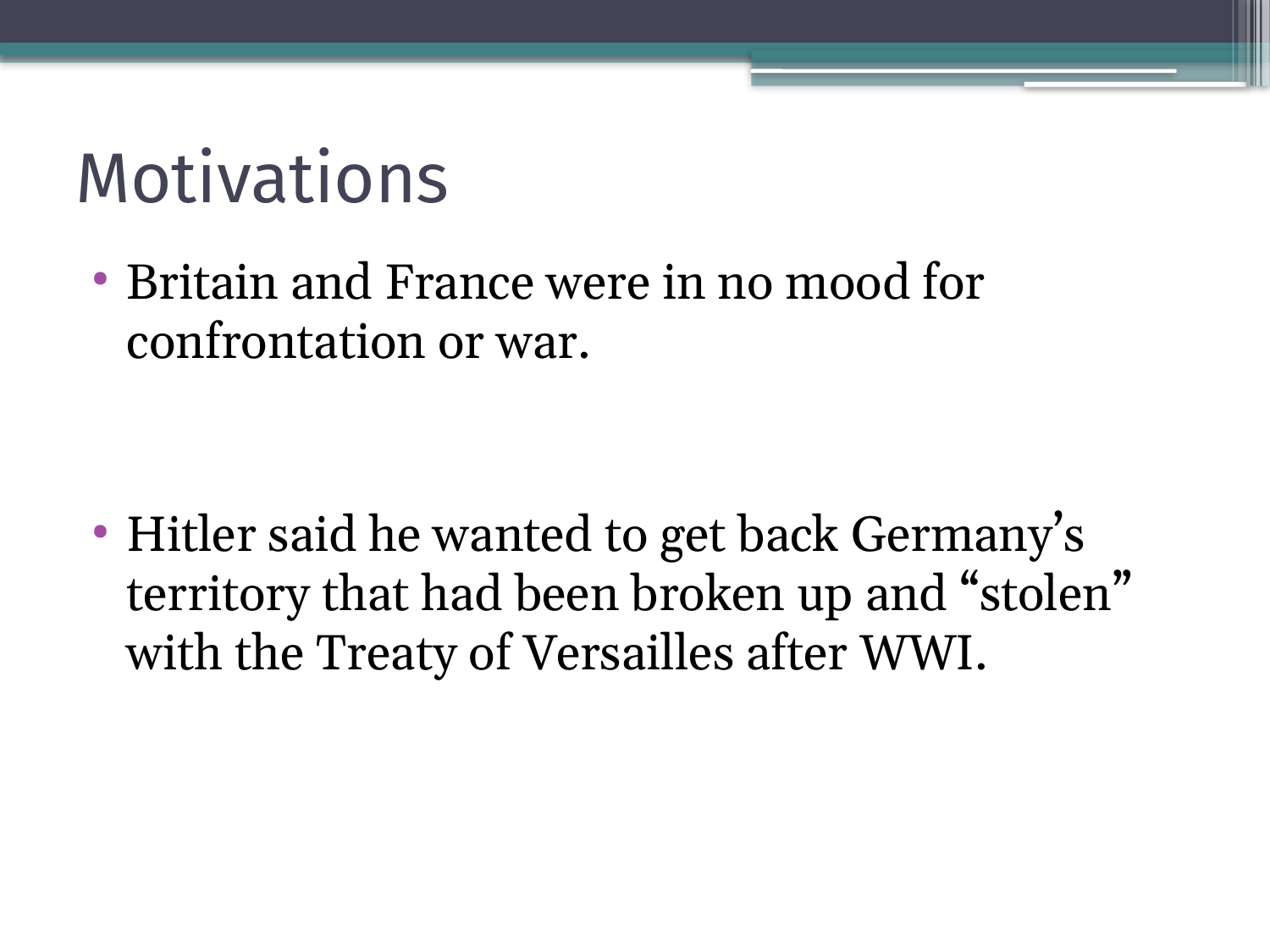

# Motivations
Britain and France were in no mood for confrontation or war.

Hitler said he wanted to get back Germany’s territory that had been broken up and “stolen” with the Treaty of Versailles after WWI.